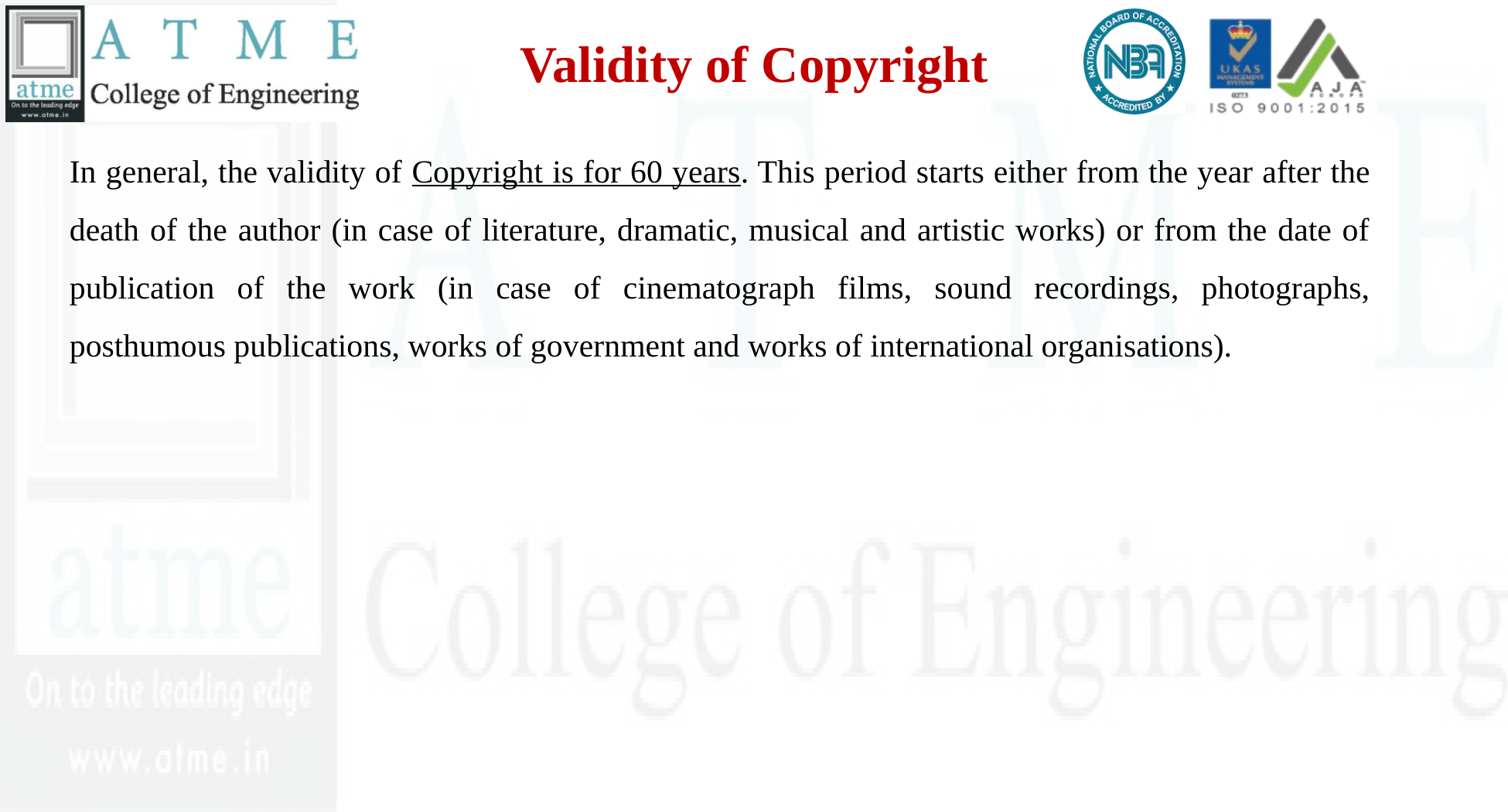

# Validity of Copyright
In general, the validity of Copyright is for 60 years. This period starts either from the year after the death of the author (in case of literature, dramatic, musical and artistic works) or from the date of publication of the work (in case of cinematograph films, sound recordings, photographs, posthumous publications, works of government and works of international organisations).